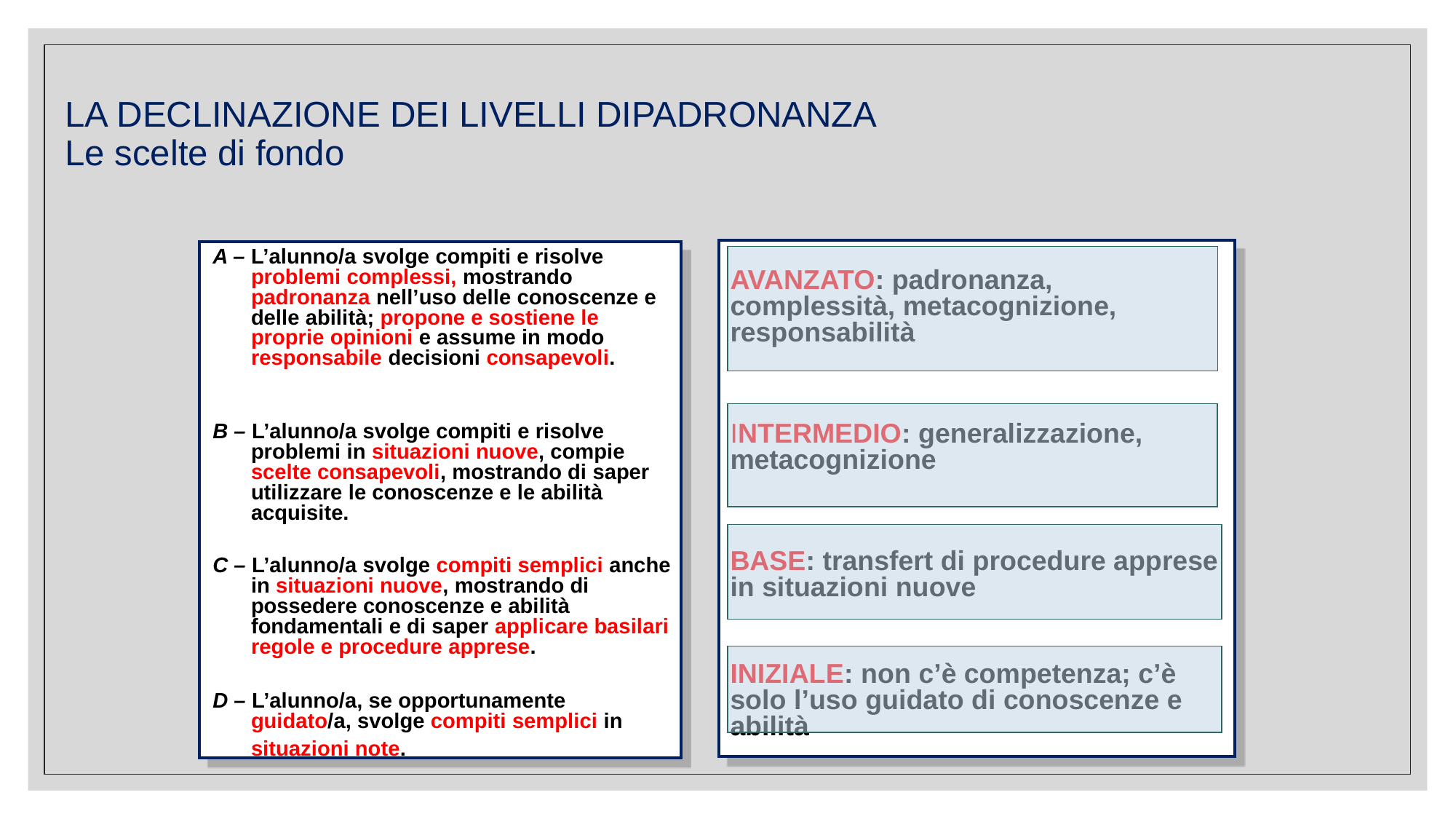

# LA DECLINAZIONE DEI LIVELLI DIPADRONANZA Le scelte di fondo

AVANZATO: padronanza, complessità, metacognizione, responsabilità

INTERMEDIO: generalizzazione, metacognizione

BASE: transfert di procedure apprese in situazioni nuove

INIZIALE: non c’è competenza; c’è solo l’uso guidato di conoscenze e abilità
A – L’alunno/a svolge compiti e risolve problemi complessi, mostrando padronanza nell’uso delle conoscenze e delle abilità; propone e sostiene le proprie opinioni e assume in modo responsabile decisioni consapevoli.

B – L’alunno/a svolge compiti e risolve problemi in situazioni nuove, compie scelte consapevoli, mostrando di saper utilizzare le conoscenze e le abilità acquisite.

C – L’alunno/a svolge compiti semplici anche in situazioni nuove, mostrando di possedere conoscenze e abilità fondamentali e di saper applicare basilari regole e procedure apprese.

D – L’alunno/a, se opportunamente guidato/a, svolge compiti semplici in situazioni note.